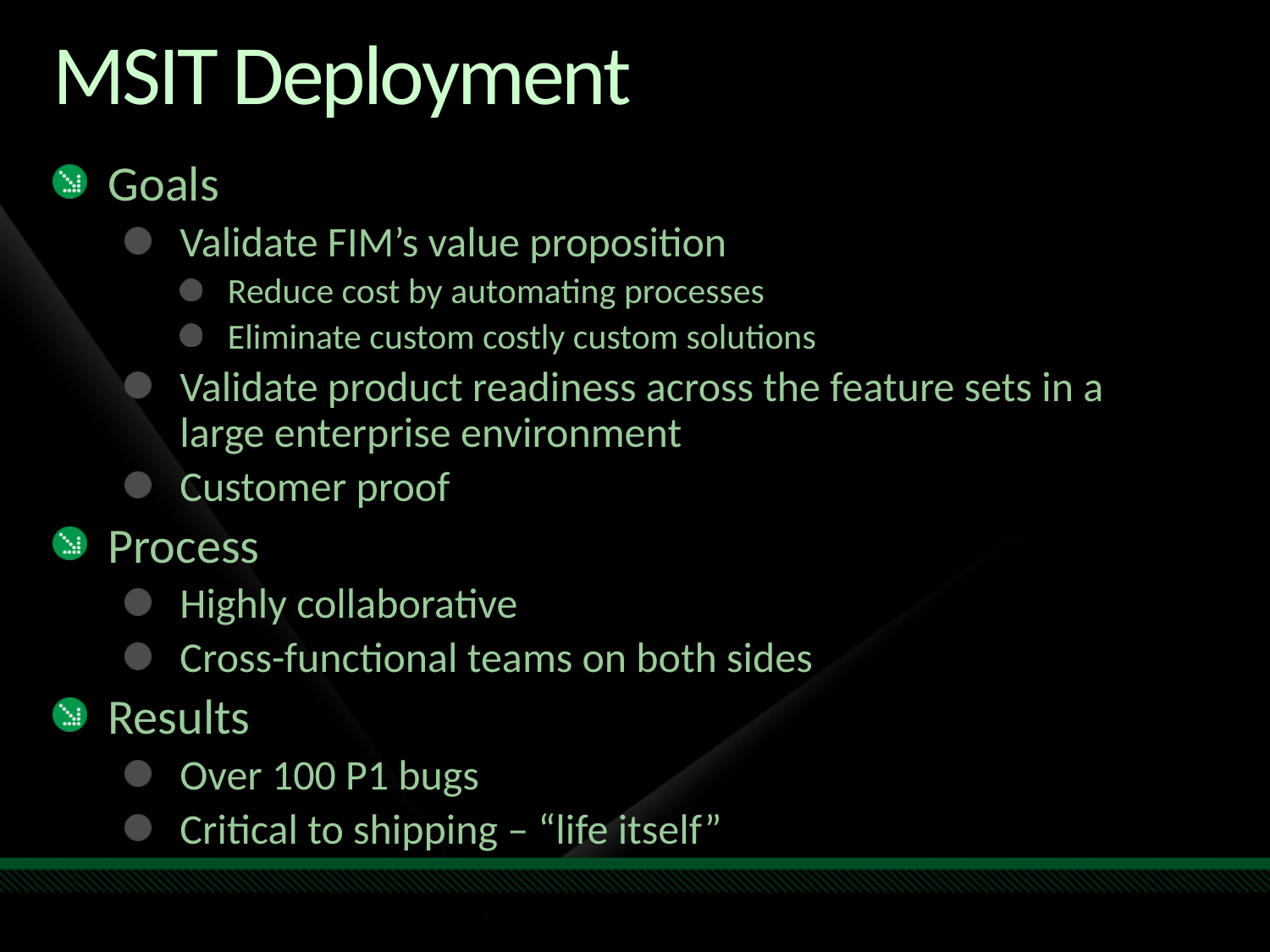

# MSIT Deployment
Goals
Validate FIM’s value proposition
Reduce cost by automating processes
Eliminate custom costly custom solutions
Validate product readiness across the feature sets in a large enterprise environment
Customer proof
Process
Highly collaborative
Cross-functional teams on both sides
Results
Over 100 P1 bugs
Critical to shipping – “life itself”